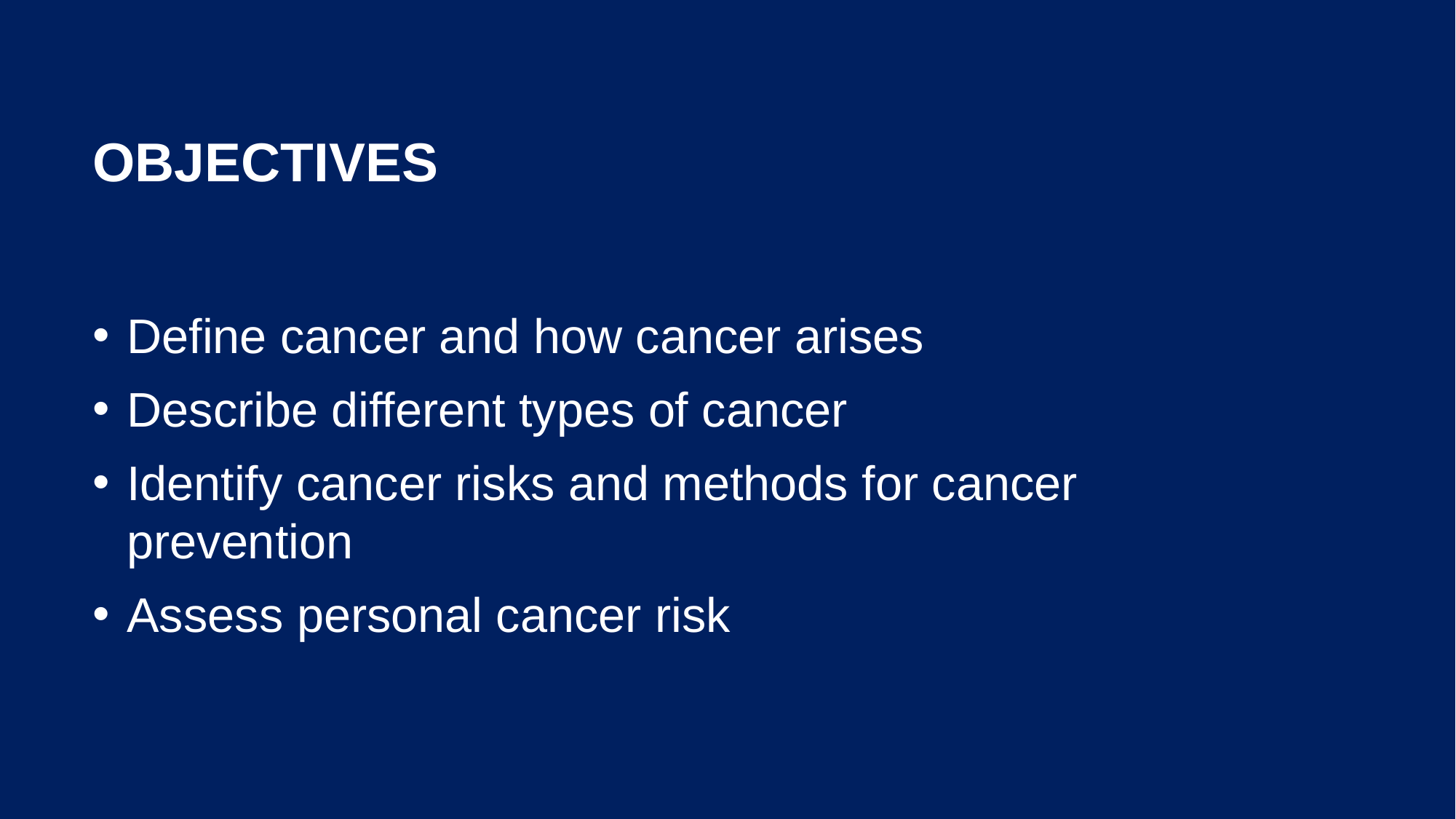

# objectives
Define cancer and how cancer arises
Describe different types of cancer
Identify cancer risks and methods for cancer prevention
Assess personal cancer risk